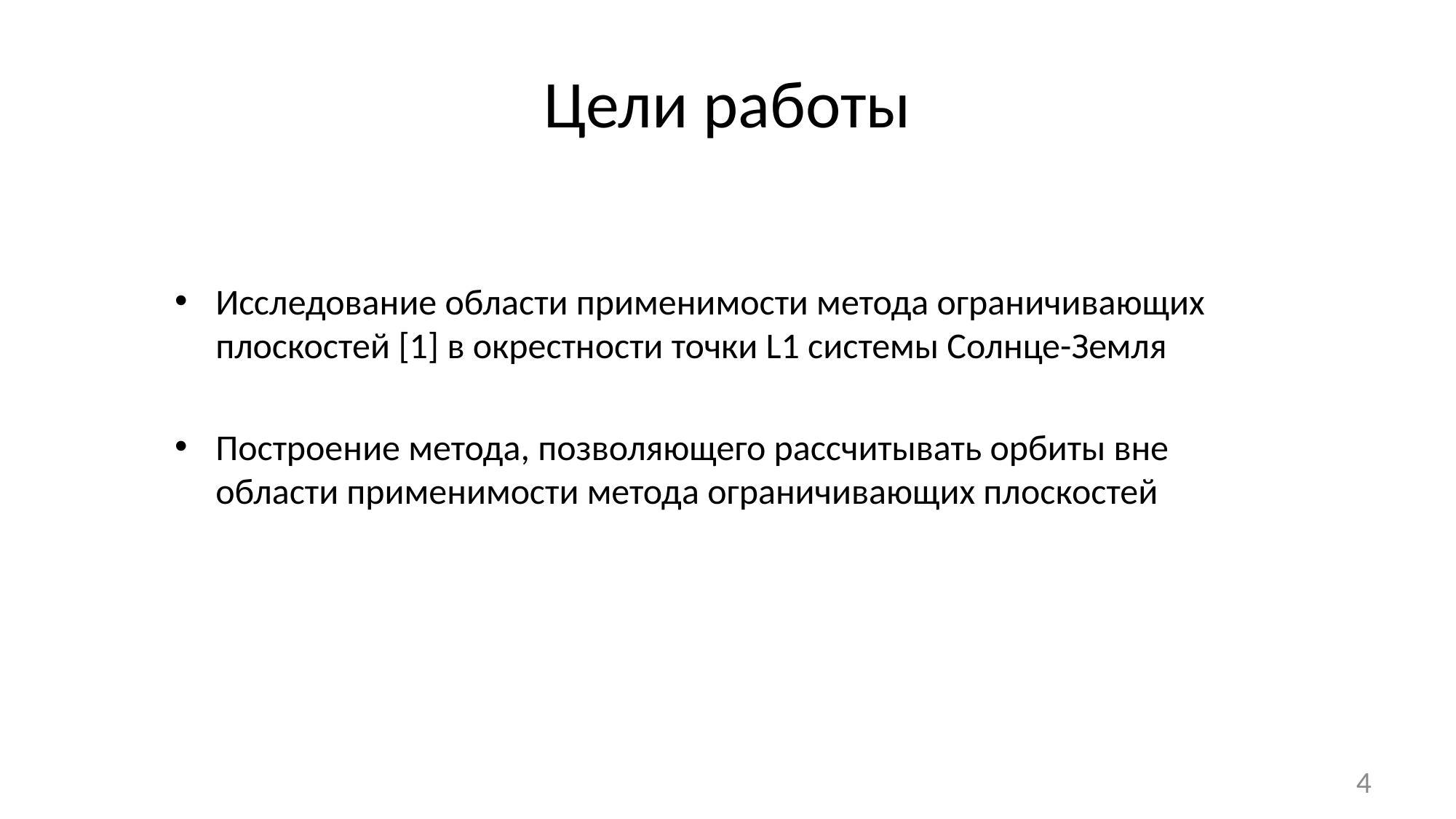

# Цели работы
Исследование области применимости метода ограничивающих плоскостей [1] в окрестности точки L1 системы Солнце-Земля

Построение метода, позволяющего рассчитывать орбиты вне области применимости метода ограничивающих плоскостей
4